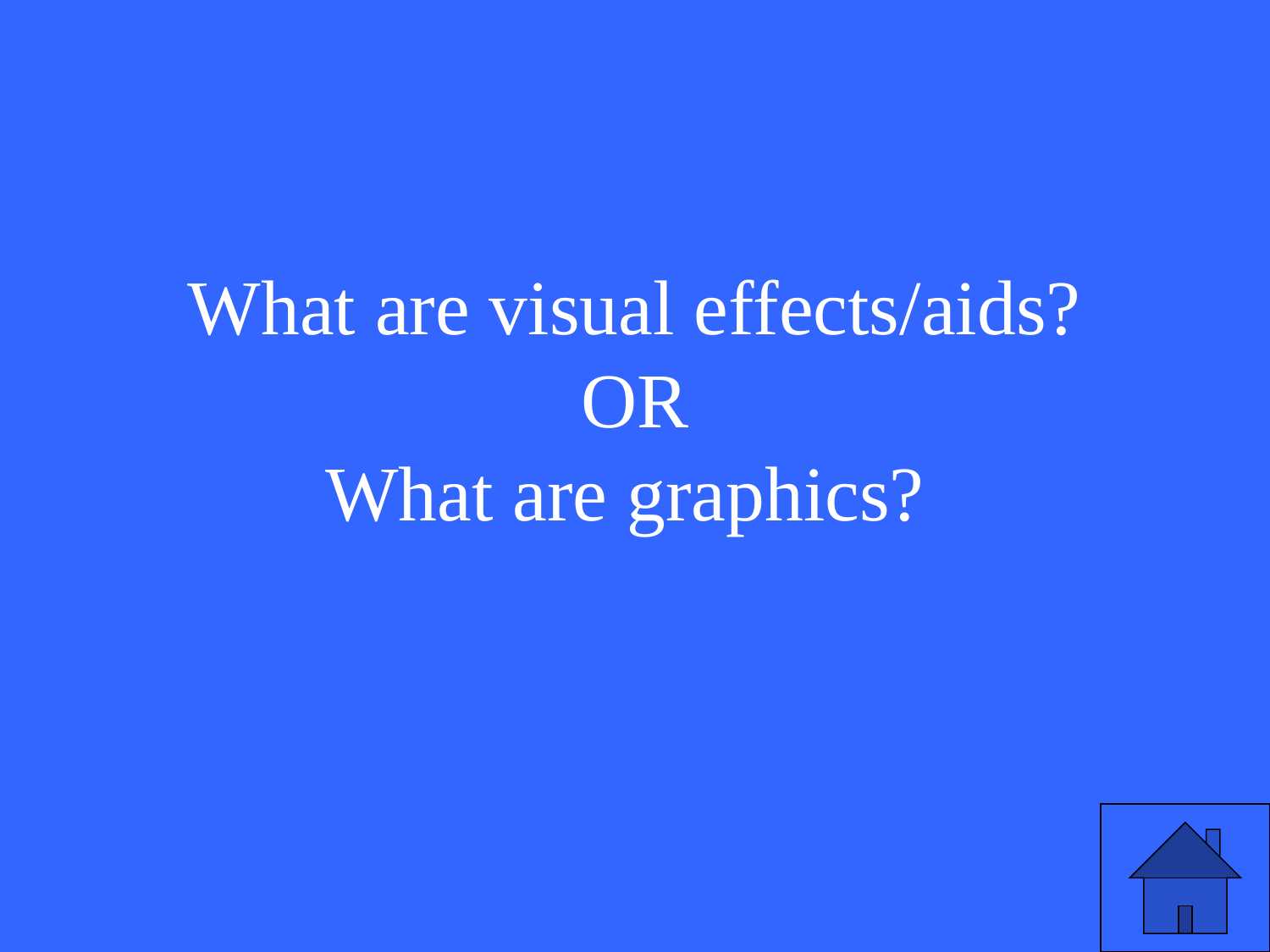

# What are visual effects/aids? OR What are graphics?